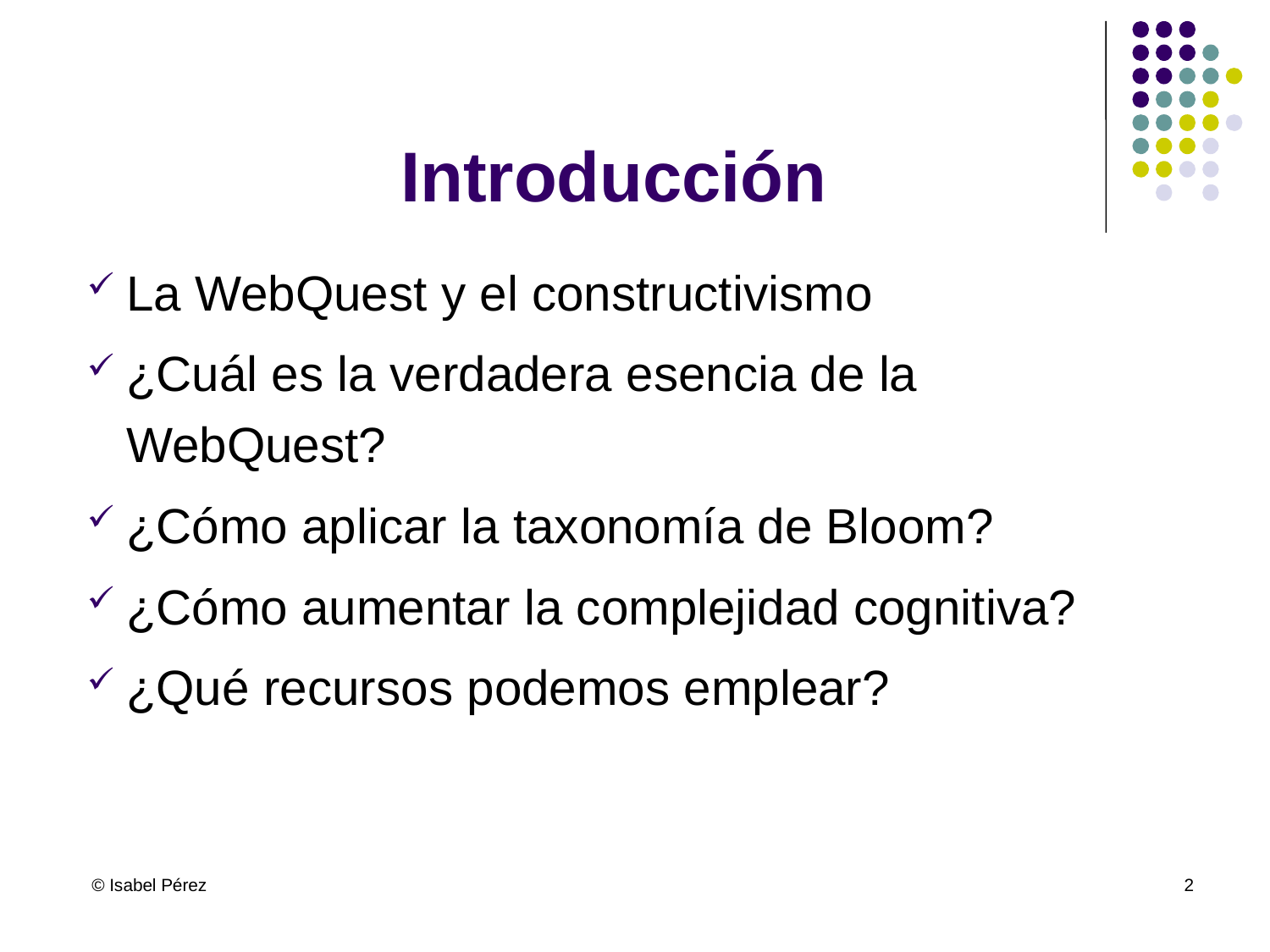

# Introducción
La WebQuest y el constructivismo
¿Cuál es la verdadera esencia de la WebQuest?
¿Cómo aplicar la taxonomía de Bloom?
¿Cómo aumentar la complejidad cognitiva?
¿Qué recursos podemos emplear?
 © Isabel Pérez
2